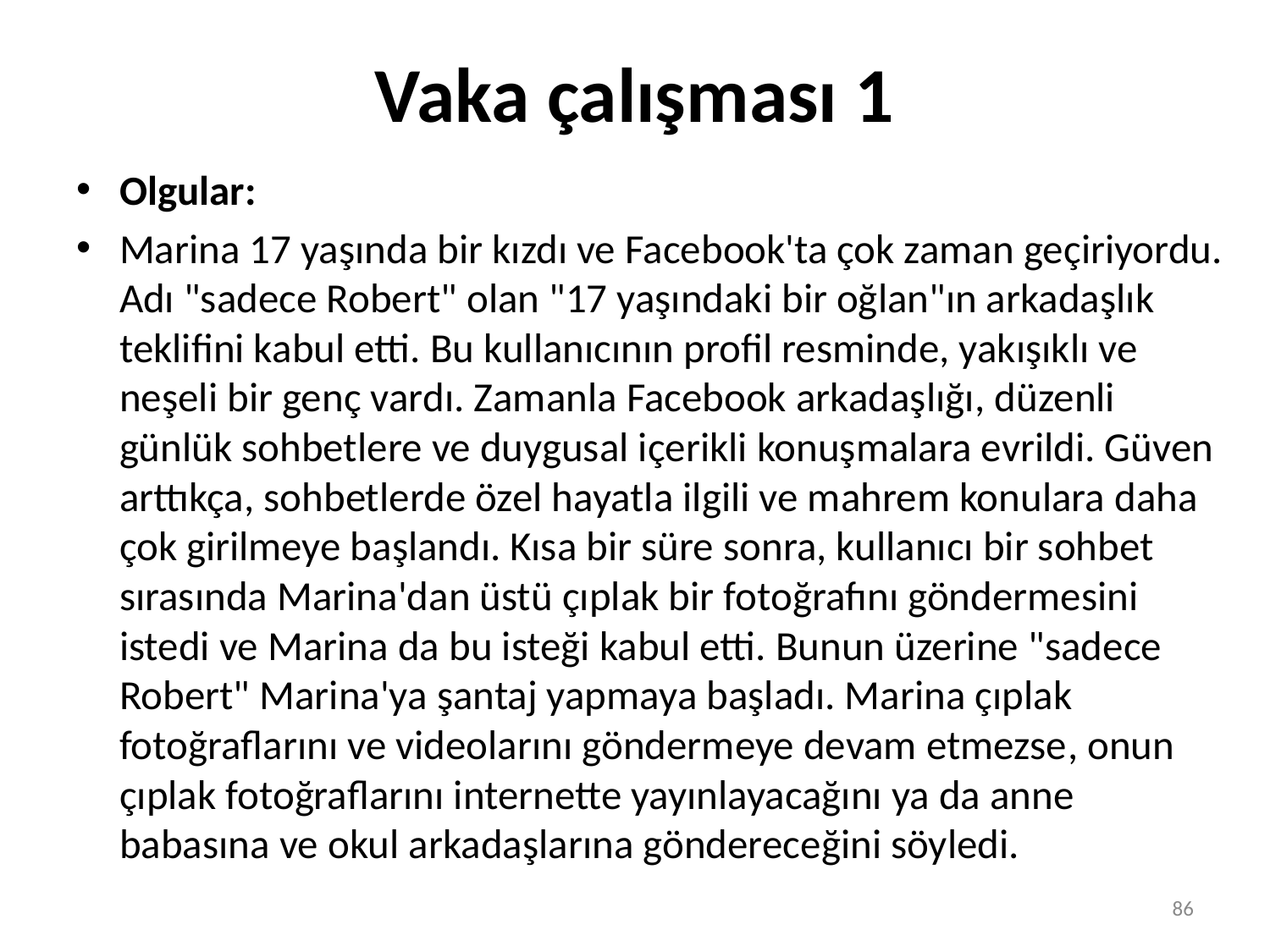

# Vaka çalışması 1
Olgular:
Marina 17 yaşında bir kızdı ve Facebook'ta çok zaman geçiriyordu. Adı "sadece Robert" olan "17 yaşındaki bir oğlan"ın arkadaşlık teklifini kabul etti. Bu kullanıcının profil resminde, yakışıklı ve neşeli bir genç vardı. Zamanla Facebook arkadaşlığı, düzenli günlük sohbetlere ve duygusal içerikli konuşmalara evrildi. Güven arttıkça, sohbetlerde özel hayatla ilgili ve mahrem konulara daha çok girilmeye başlandı. Kısa bir süre sonra, kullanıcı bir sohbet sırasında Marina'dan üstü çıplak bir fotoğrafını göndermesini istedi ve Marina da bu isteği kabul etti. Bunun üzerine "sadece Robert" Marina'ya şantaj yapmaya başladı. Marina çıplak fotoğraflarını ve videolarını göndermeye devam etmezse, onun çıplak fotoğraflarını internette yayınlayacağını ya da anne babasına ve okul arkadaşlarına göndereceğini söyledi.

86